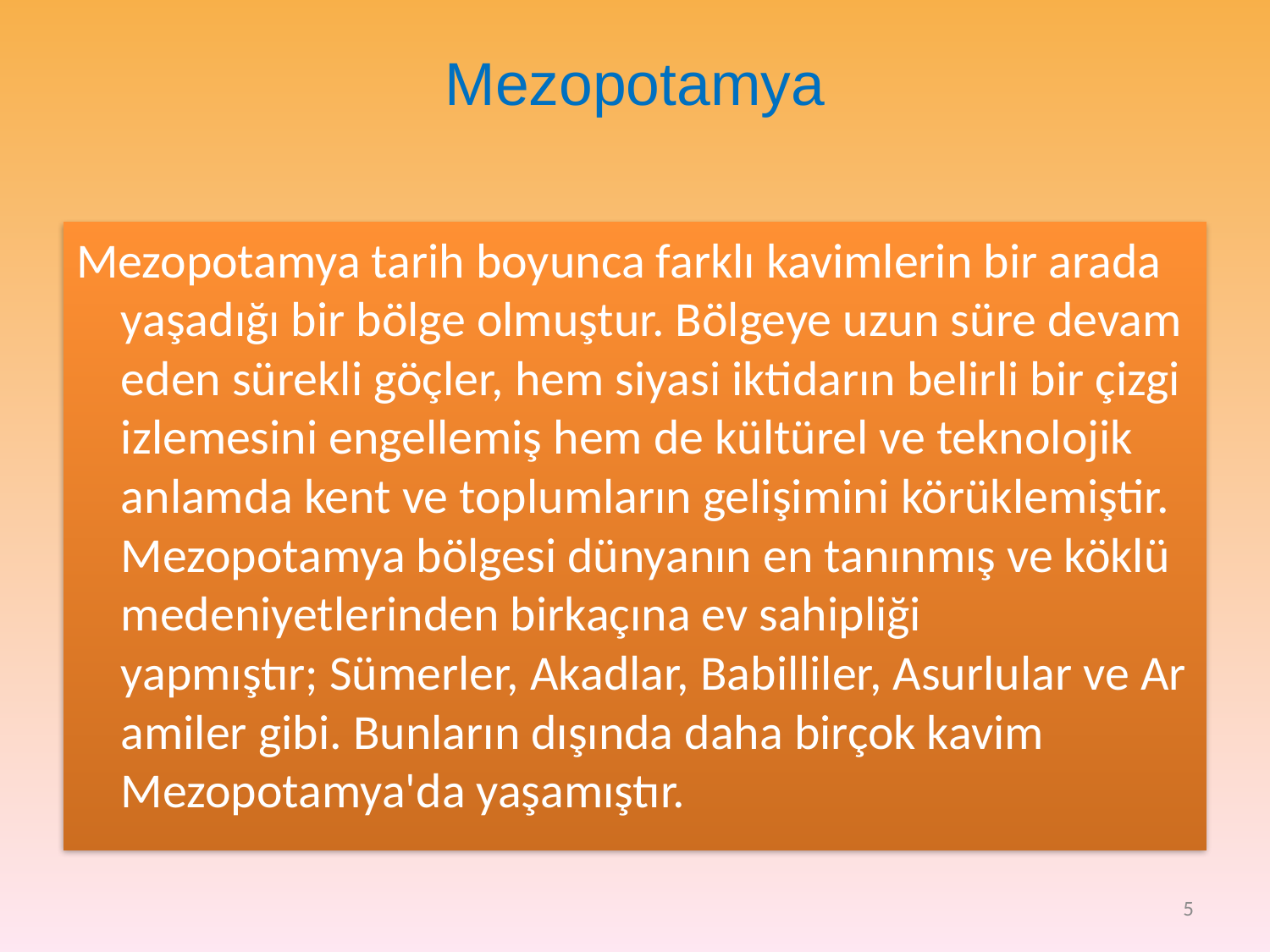

# Mezopotamya
Mezopotamya tarih boyunca farklı kavimlerin bir arada yaşadığı bir bölge olmuştur. Bölgeye uzun süre devam eden sürekli göçler, hem siyasi iktidarın belirli bir çizgi izlemesini engellemiş hem de kültürel ve teknolojik anlamda kent ve toplumların gelişimini körüklemiştir. Mezopotamya bölgesi dünyanın en tanınmış ve köklü medeniyetlerinden birkaçına ev sahipliği yapmıştır; Sümerler, Akadlar, Babilliler, Asurlular ve Aramiler gibi. Bunların dışında daha birçok kavim Mezopotamya'da yaşamıştır.
5